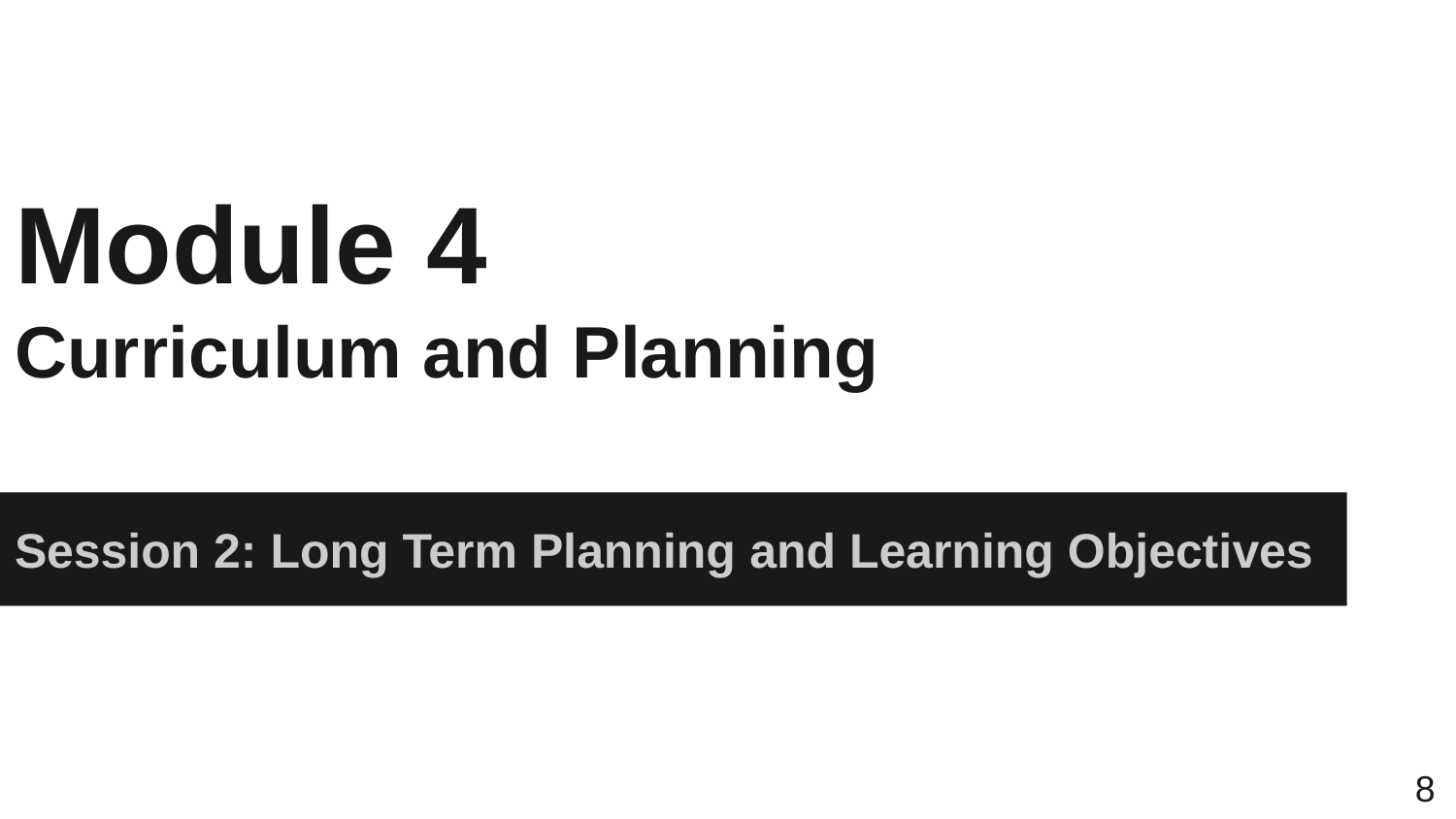

# Module 4
Curriculum and Planning
Session 2: Long Term Planning and Learning Objectives
8